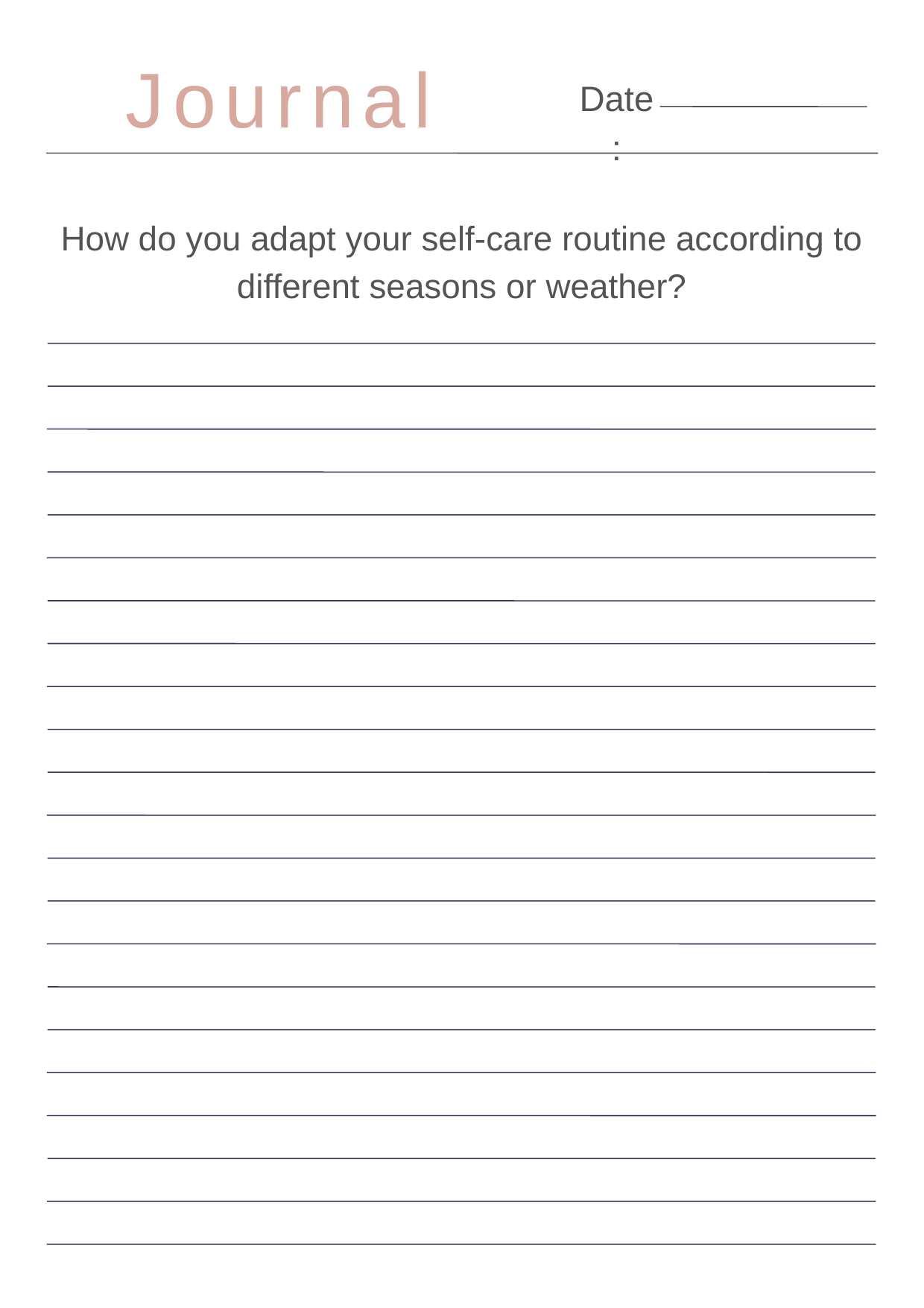

Journal
Date:

How do you adapt your self-care routine according to different seasons or weather?